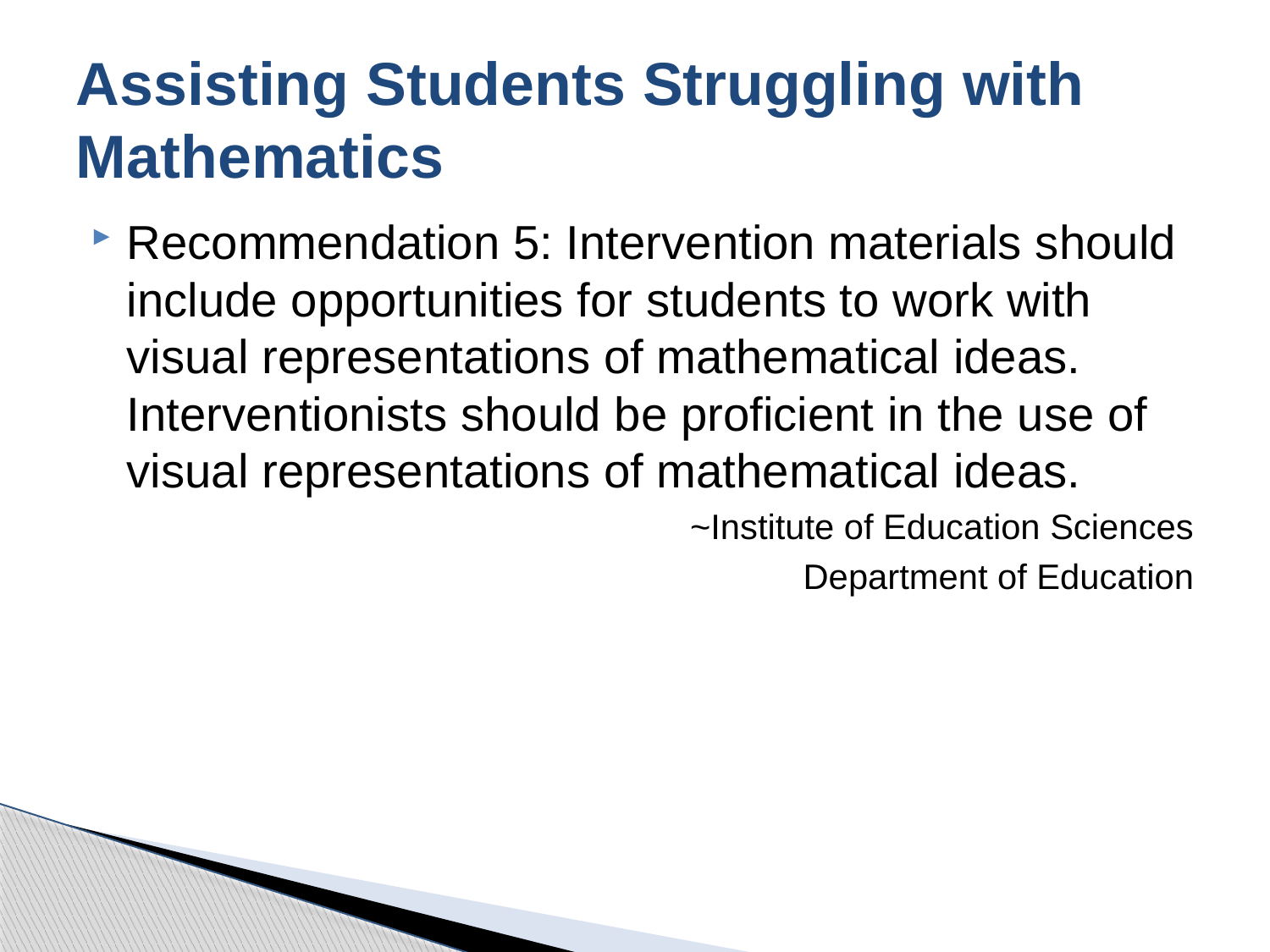

# Assisting Students Struggling with Mathematics
Recommendation 5: Intervention materials should include opportunities for students to work with visual representations of mathematical ideas. Interventionists should be proficient in the use of visual representations of mathematical ideas.
~Institute of Education Sciences
Department of Education